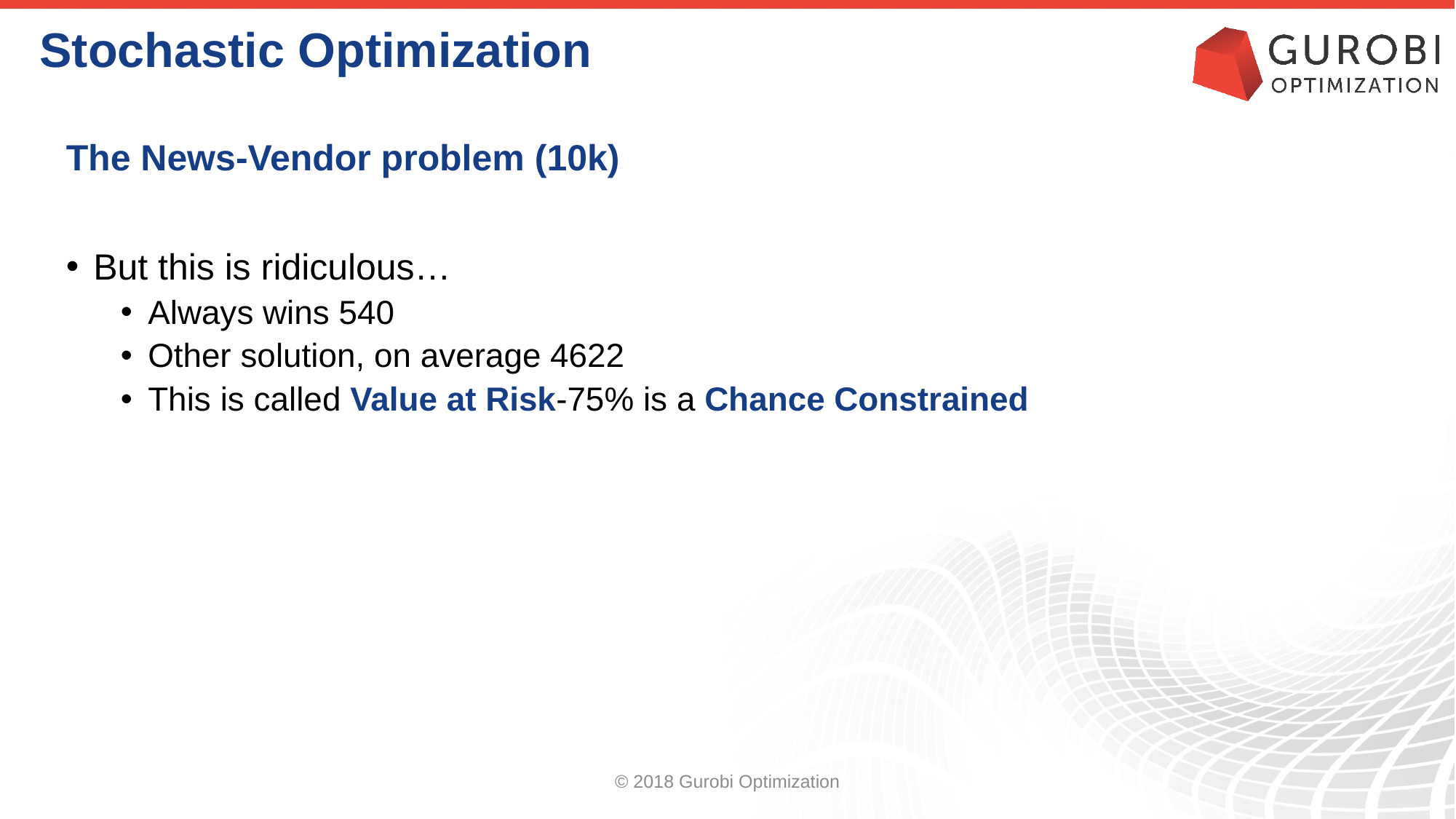

# Stochastic Optimization
The News-Vendor problem (10k)

But this is ridiculous…
Always wins 540
Other solution, on average 4622
This is called Value at Risk-75% is a Chance Constrained

© 2018 Gurobi Optimization